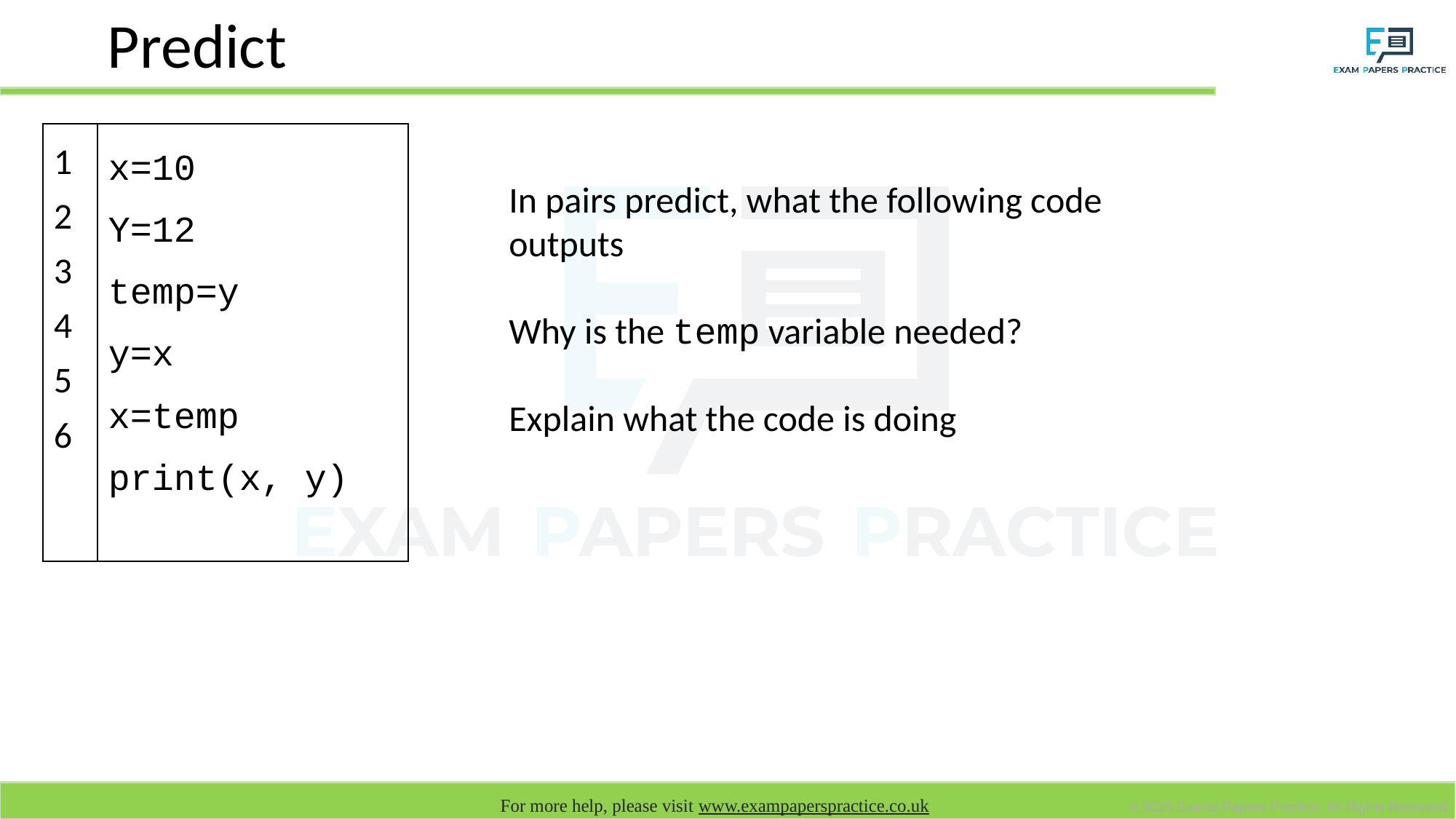

# Predict
| 1 2 3 4 5 6 | x=10 Y=12 temp=y y=x x=temp print(x, y) |
| --- | --- |
In pairs predict, what the following code outputs

Why is the temp variable needed?

Explain what the code is doing